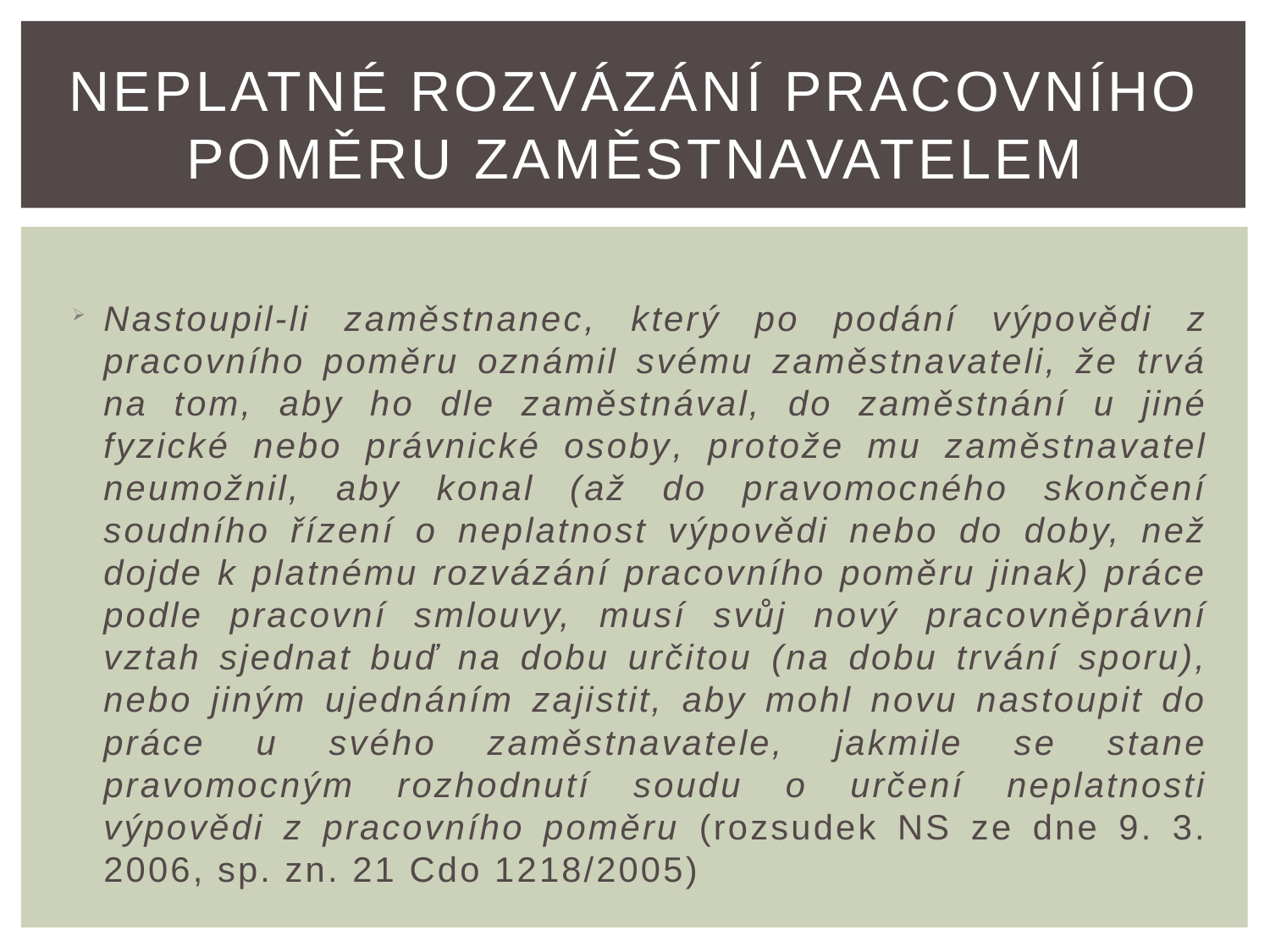

# Neplatné rozvázání pracovního poměru Zaměstnavatelem

Nastoupil-li zaměstnanec, který po podání výpovědi z pracovního poměru oznámil svému zaměstnavateli, že trvá na tom, aby ho dle zaměstnával, do zaměstnání u jiné fyzické nebo právnické osoby, protože mu zaměstnavatel neumožnil, aby konal (až do pravomocného skončení soudního řízení o neplatnost výpovědi nebo do doby, než dojde k platnému rozvázání pracovního poměru jinak) práce podle pracovní smlouvy, musí svůj nový pracovněprávní vztah sjednat buď na dobu určitou (na dobu trvání sporu), nebo jiným ujednáním zajistit, aby mohl novu nastoupit do práce u svého zaměstnavatele, jakmile se stane pravomocným rozhodnutí soudu o určení neplatnosti výpovědi z pracovního poměru (rozsudek NS ze dne 9. 3. 2006, sp. zn. 21 Cdo 1218/2005)